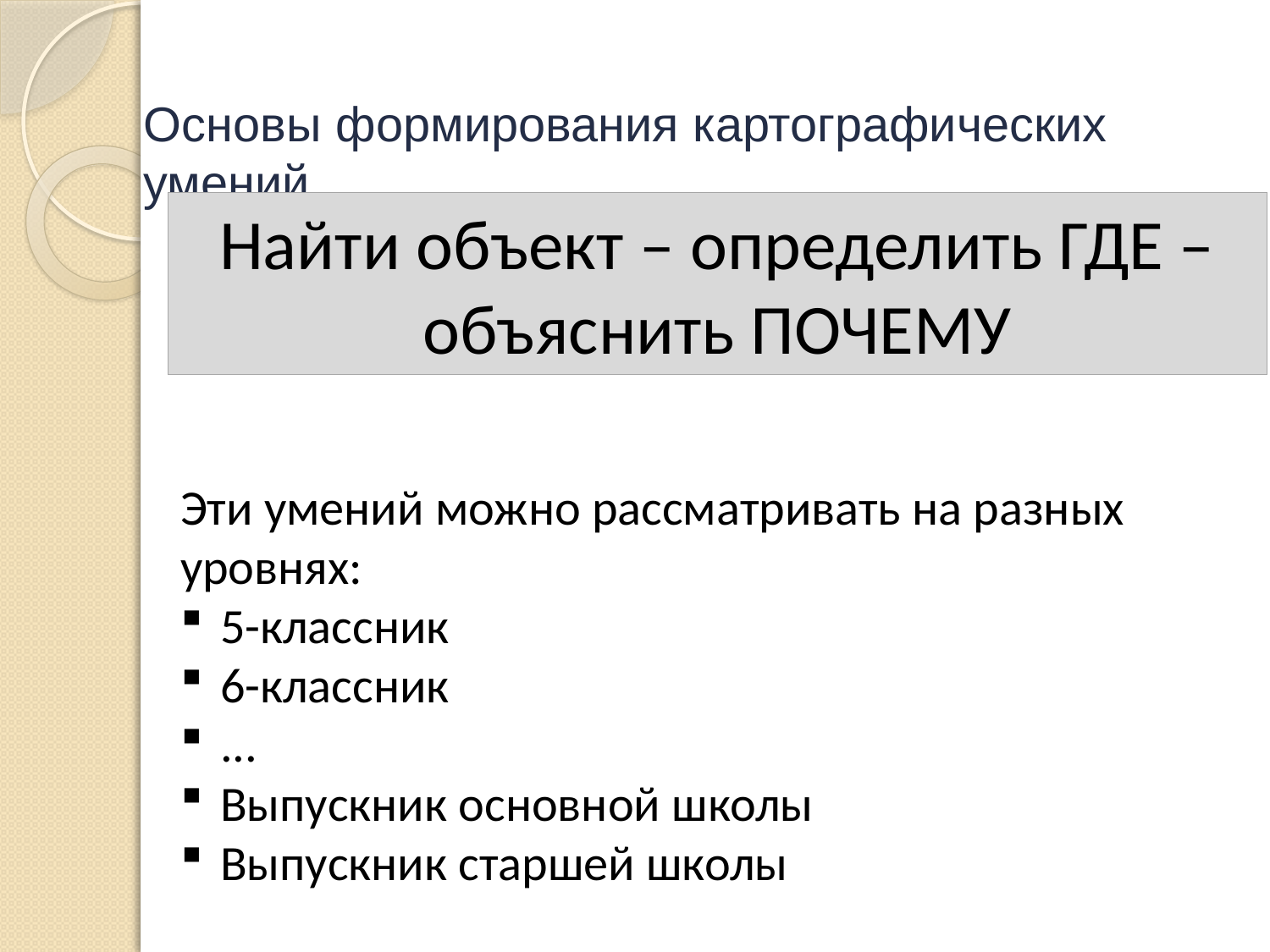

# Основы формирования картографических умений
Найти объект – определить ГДЕ – объяснить ПОЧЕМУ
Эти умений можно рассматривать на разных уровнях:
5-классник
6-классник
...
Выпускник основной школы
Выпускник старшей школы